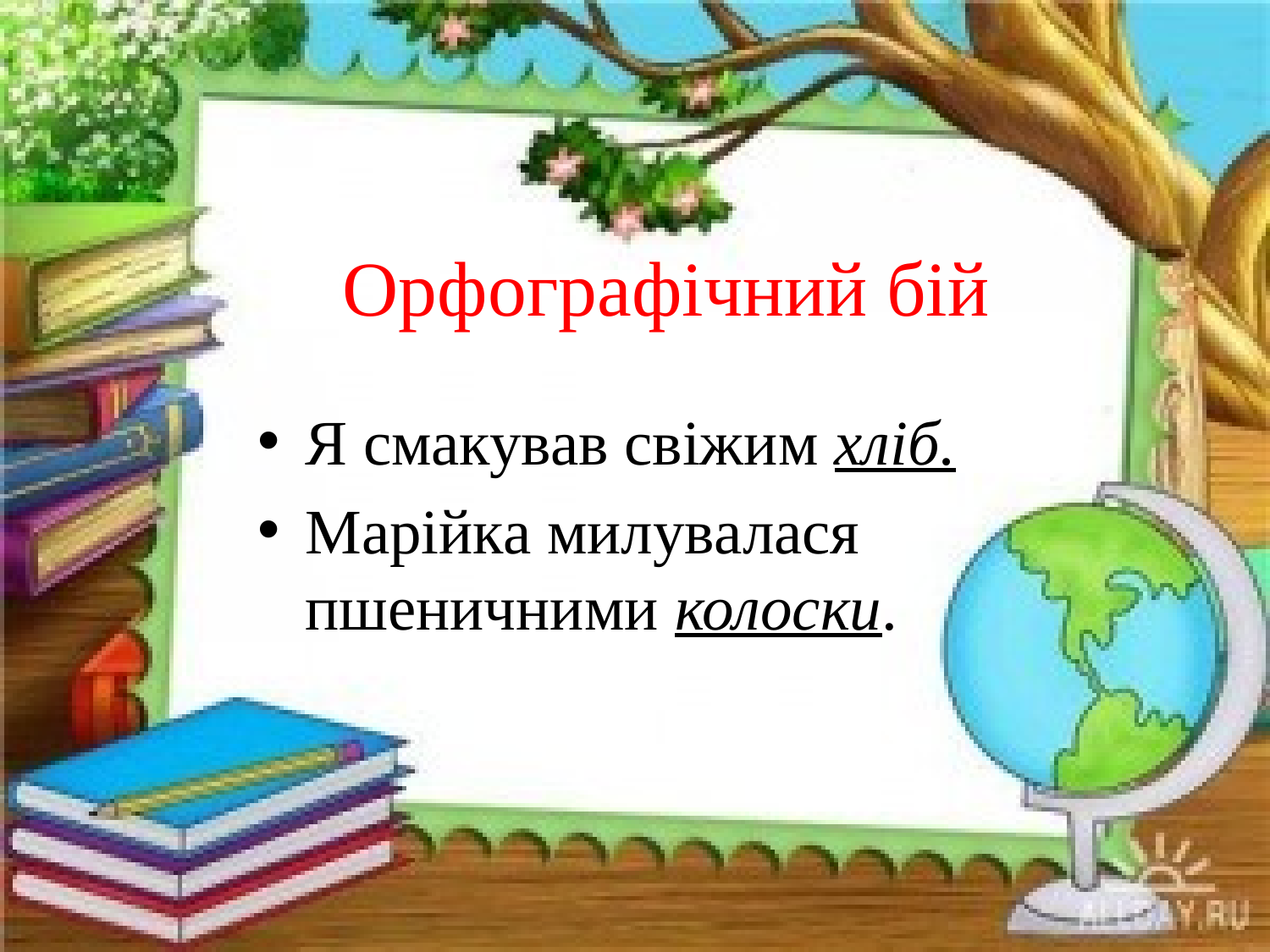

# Орфографічний бій

Я смакував свіжим хліб.
Марійка милувалася пшеничними колоски.